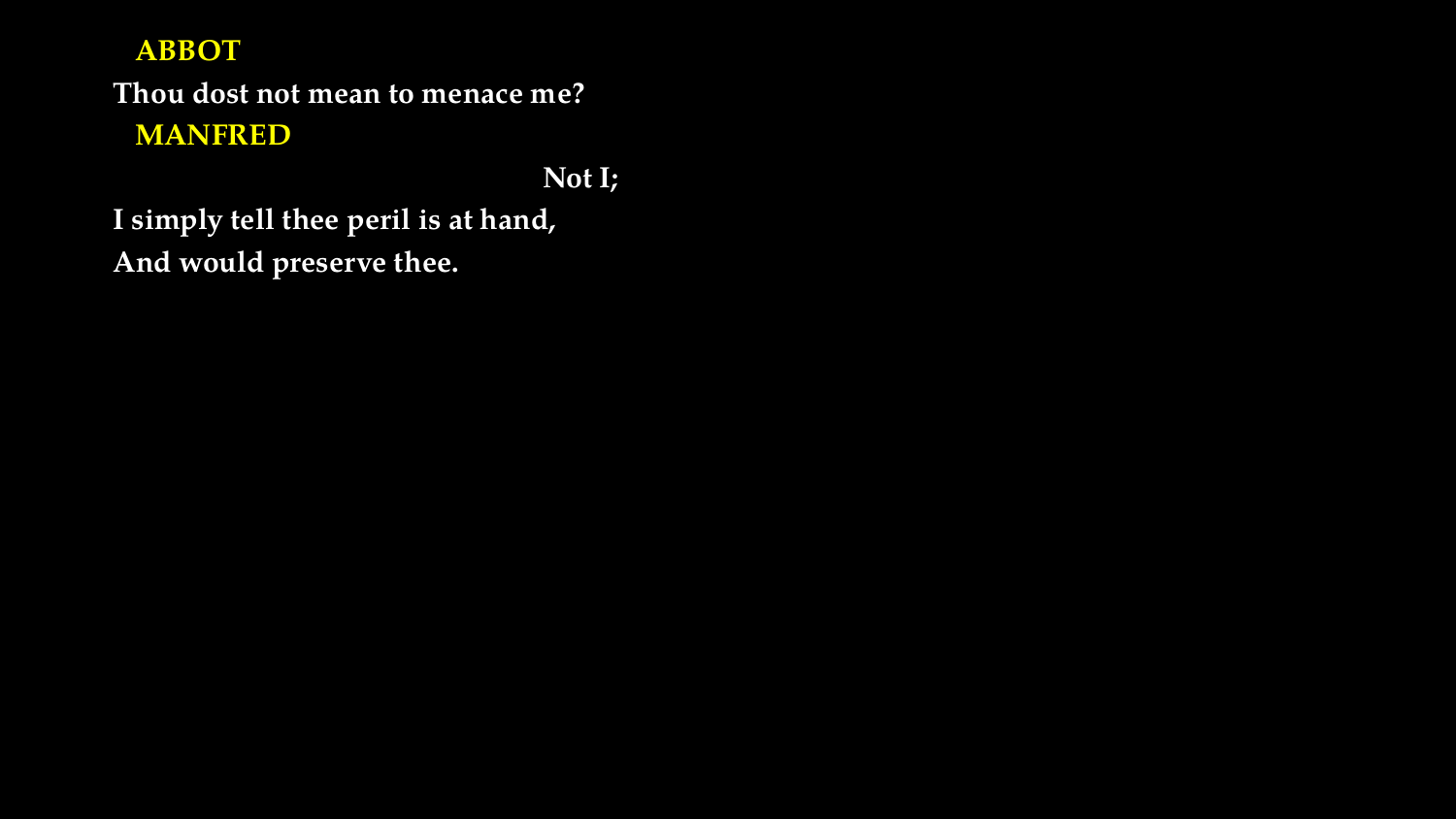

# ABBOT Thou dost not mean to menace me? Manfred Not I; I simply tell thee peril is at hand, And would preserve thee.